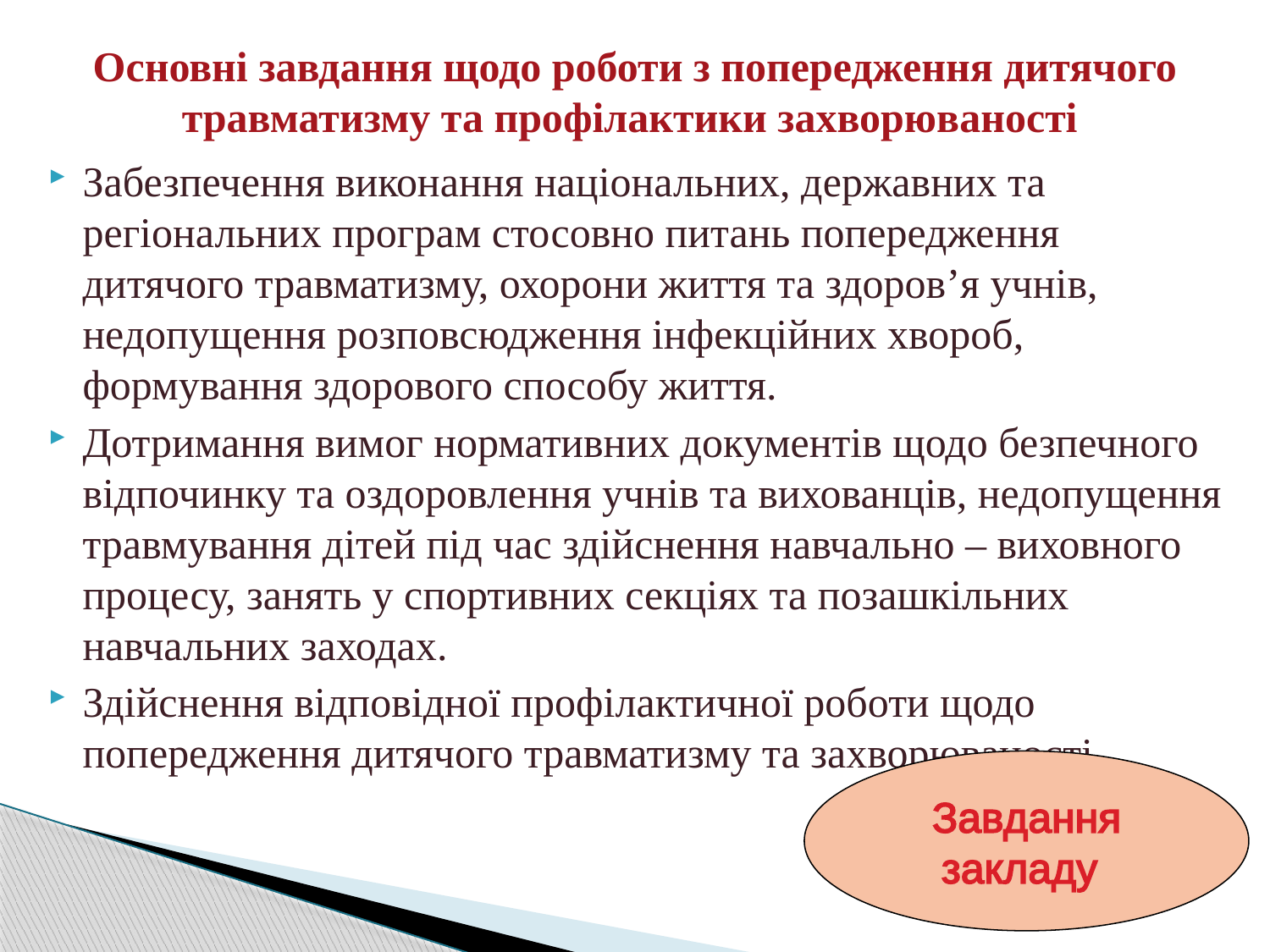

# Основні завдання щодо роботи з попередження дитячого травматизму та профілактики захворюваності
Забезпечення виконання національних, державних та регіональних програм стосовно питань попередження дитячого травматизму, охорони життя та здоров’я учнів, недопущення розповсюдження інфекційних хвороб, формування здорового способу життя.
Дотримання вимог нормативних документів щодо безпечного відпочинку та оздоровлення учнів та вихованців, недопущення травмування дітей під час здійснення навчально – виховного процесу, занять у спортивних секціях та позашкільних навчальних заходах.
Здійснення відповідної профілактичної роботи щодо попередження дитячого травматизму та захворюваності.

Завдання
закладу